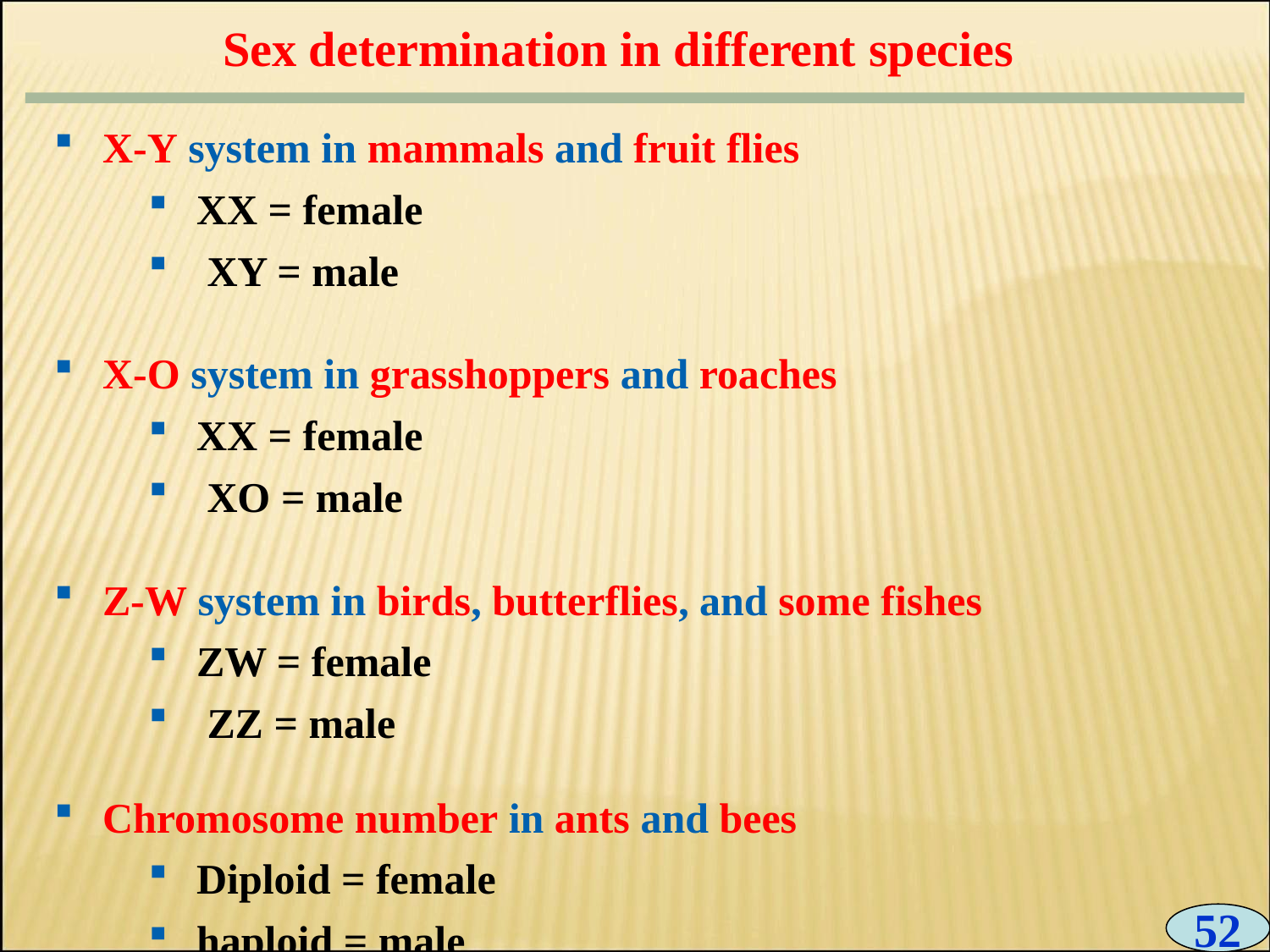

Sex determination in different species
0

X-Y system in mammals and fruit flies
XX = female
 XY = male

X-O system in grasshoppers and roaches
XX = female
 XO = male

Z-W system in birds, butterflies, and some fishes
ZW = female
 ZZ = male

Chromosome number in ants and bees
Diploid = female
haploid = male
52